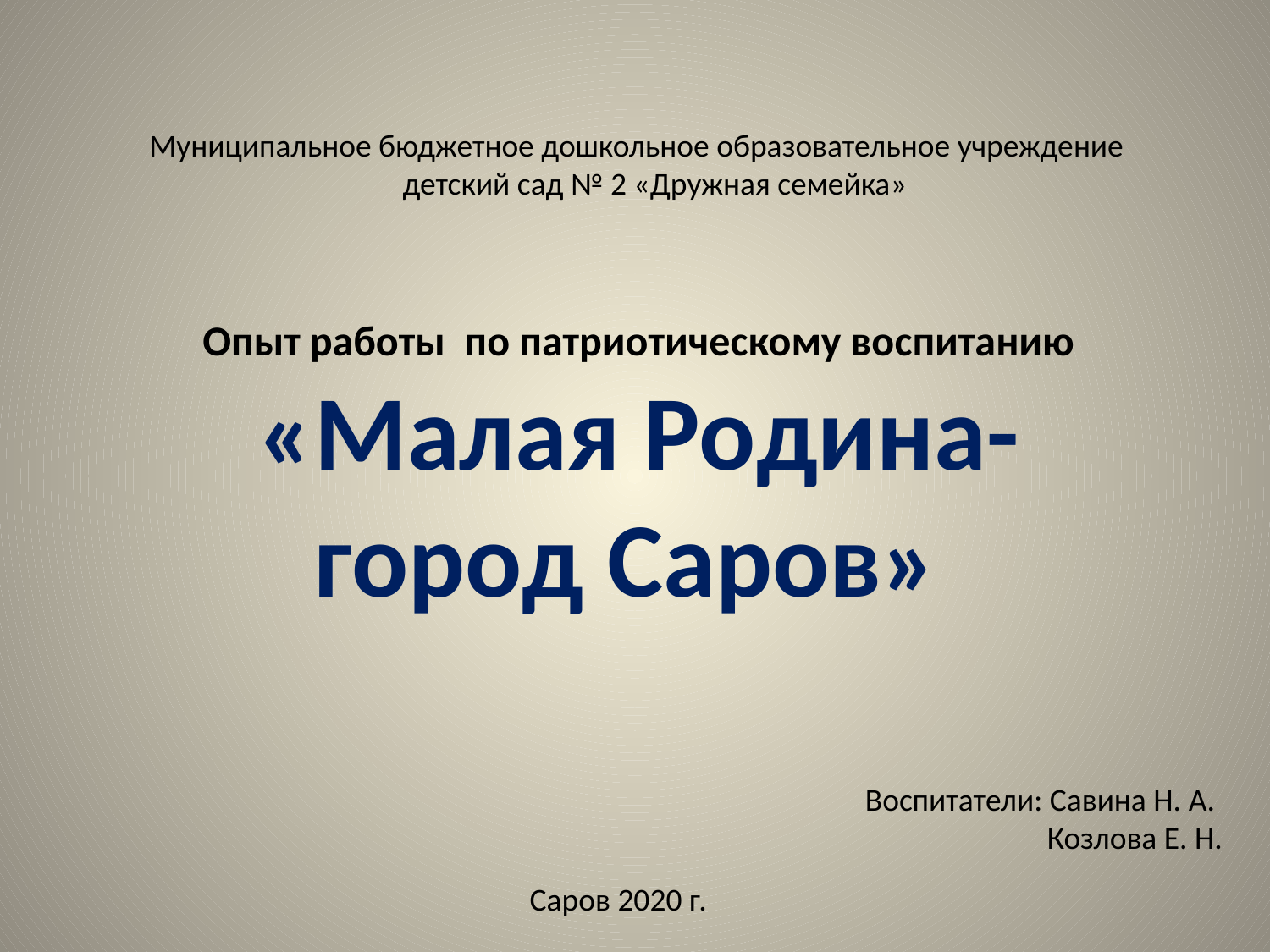

Муниципальное бюджетное дошкольное образовательное учреждение      детский сад № 2 «Дружная семейка»
Опыт работы  по патриотическому воспитанию
«Малая Родина-город Саров»

Воспитатели: Савина Н. А.
Козлова Е. Н.
Саров 2020 г.